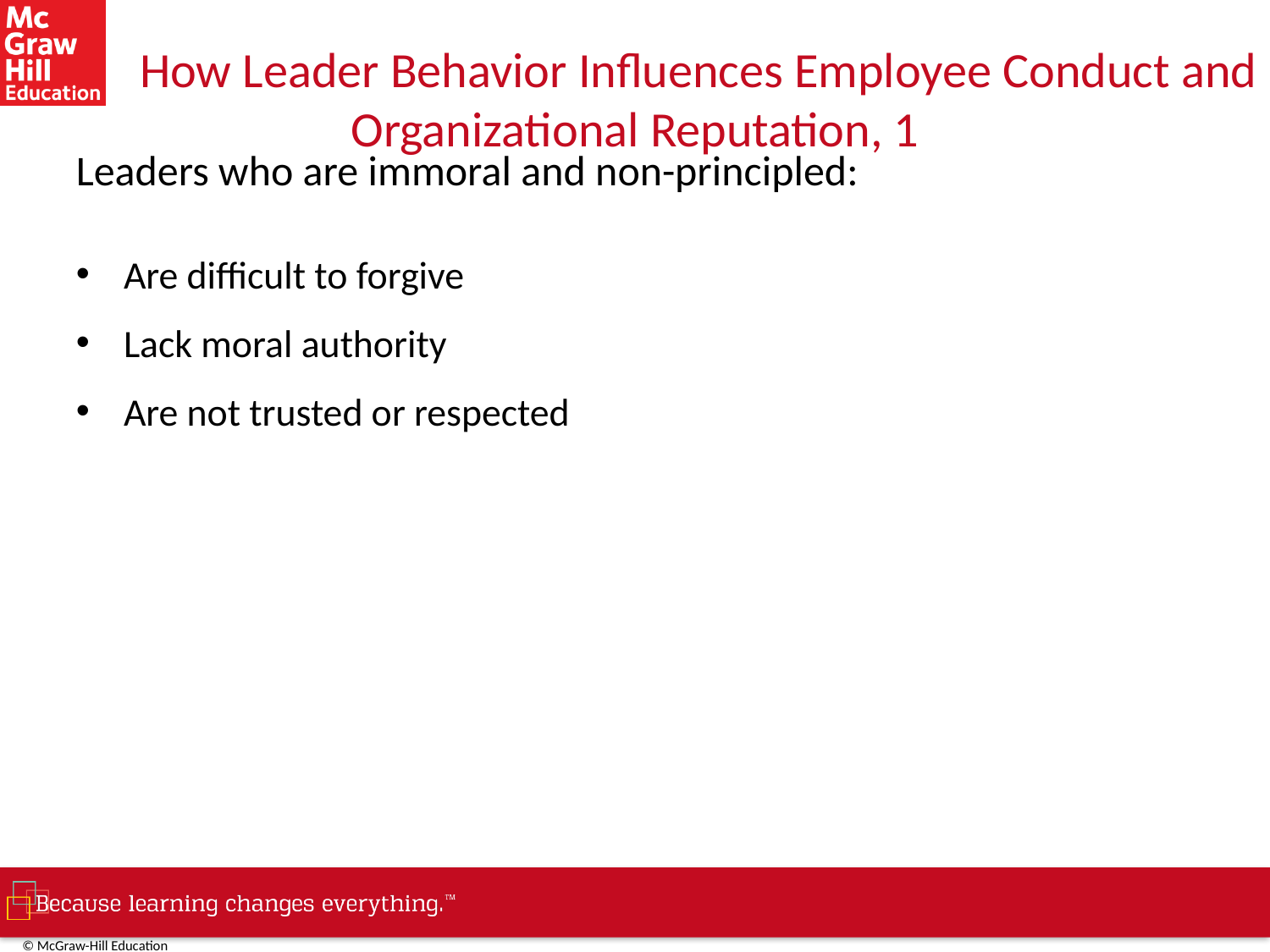

# How Leader Behavior Influences Employee Conduct and Organizational Reputation, 1
Leaders who are immoral and non-principled:

Are difficult to forgive
Lack moral authority
Are not trusted or respected